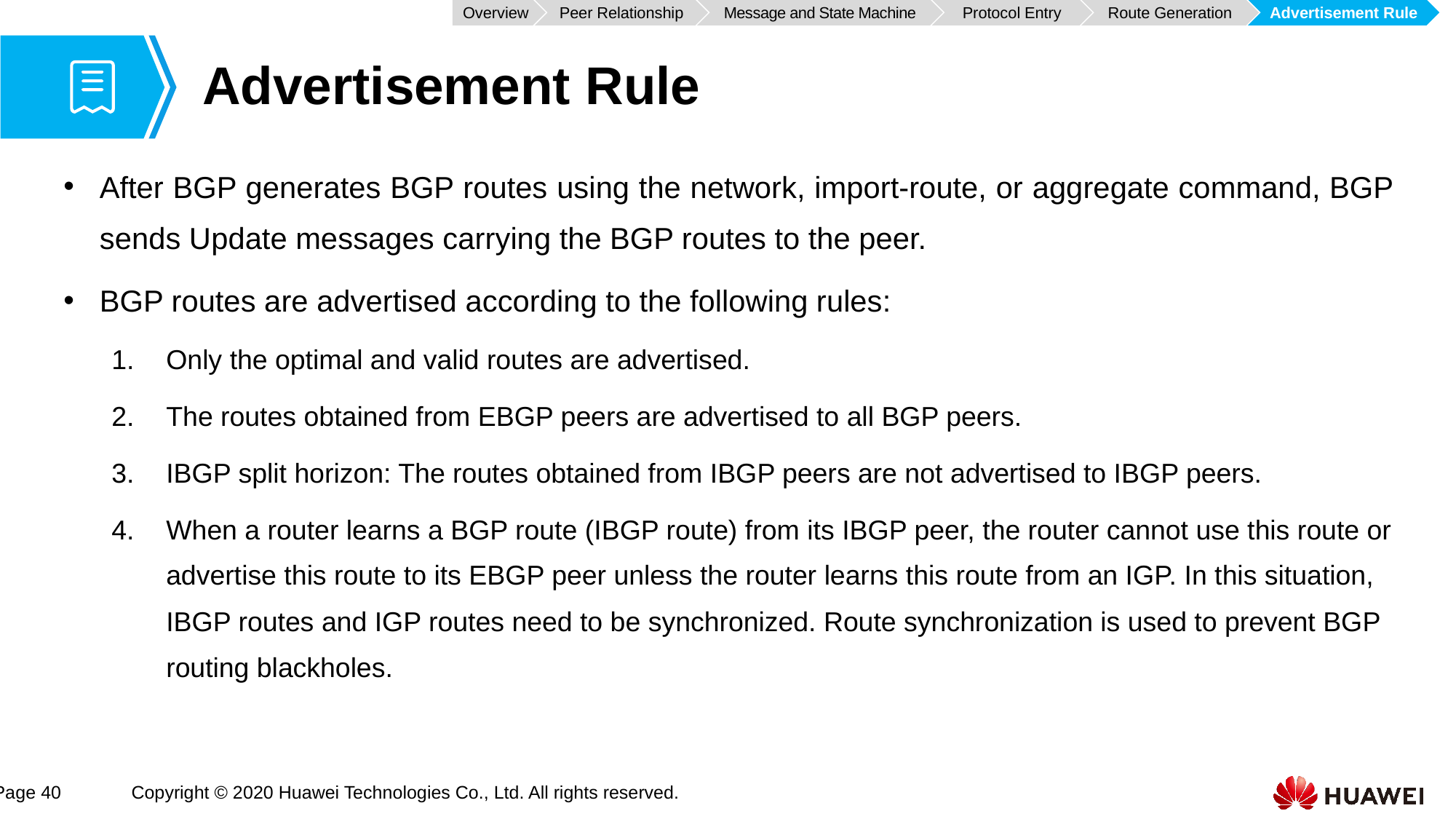

Overview
Peer Relationship
Message and State Machine
Protocol Entry
Route Generation
Advertisement Rule
# Advertisement Rule
After BGP generates BGP routes using the network, import-route, or aggregate command, BGP sends Update messages carrying the BGP routes to the peer.
BGP routes are advertised according to the following rules:
Only the optimal and valid routes are advertised.
The routes obtained from EBGP peers are advertised to all BGP peers.
IBGP split horizon: The routes obtained from IBGP peers are not advertised to IBGP peers.
When a router learns a BGP route (IBGP route) from its IBGP peer, the router cannot use this route or advertise this route to its EBGP peer unless the router learns this route from an IGP. In this situation, IBGP routes and IGP routes need to be synchronized. Route synchronization is used to prevent BGP routing blackholes.